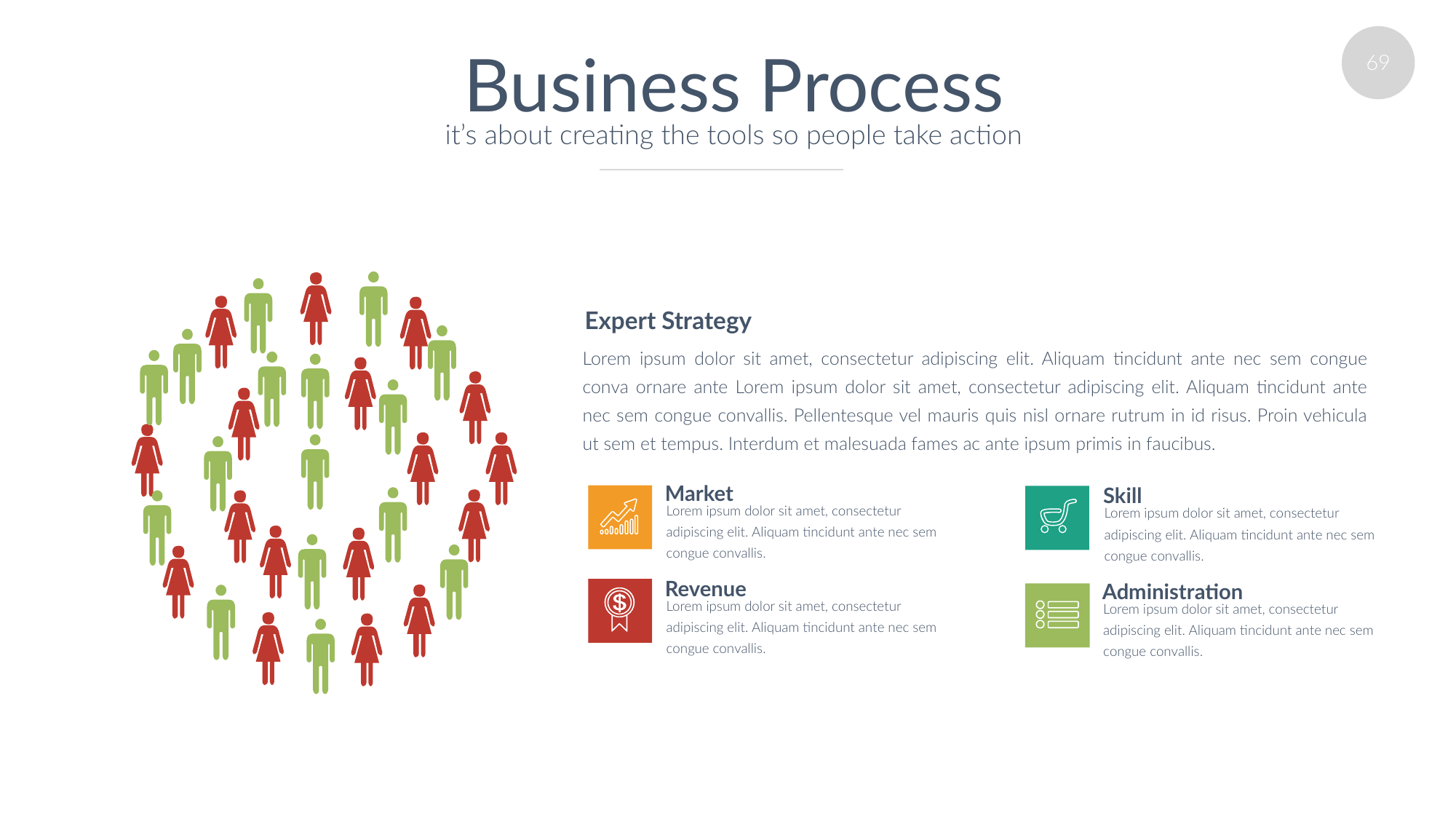

# Business Process
it’s about creating the tools so people take action

Expert Strategy
Lorem ipsum dolor sit amet, consectetur adipiscing elit. Aliquam tincidunt ante nec sem congue conva ornare ante Lorem ipsum dolor sit amet, consectetur adipiscing elit. Aliquam tincidunt ante nec sem congue convallis. Pellentesque vel mauris quis nisl ornare rutrum in id risus. Proin vehicula ut sem et tempus. Interdum et malesuada fames ac ante ipsum primis in faucibus.
Market

Lorem ipsum dolor sit amet, consectetur adipiscing elit. Aliquam tincidunt ante nec sem congue convallis.

Revenue

Lorem ipsum dolor sit amet, consectetur adipiscing elit. Aliquam tincidunt ante nec sem congue convallis.

Skill

Lorem ipsum dolor sit amet, consectetur adipiscing elit. Aliquam tincidunt ante nec sem congue convallis.

Administration
Lorem ipsum dolor sit amet, consectetur adipiscing elit. Aliquam tincidunt ante nec sem congue convallis.